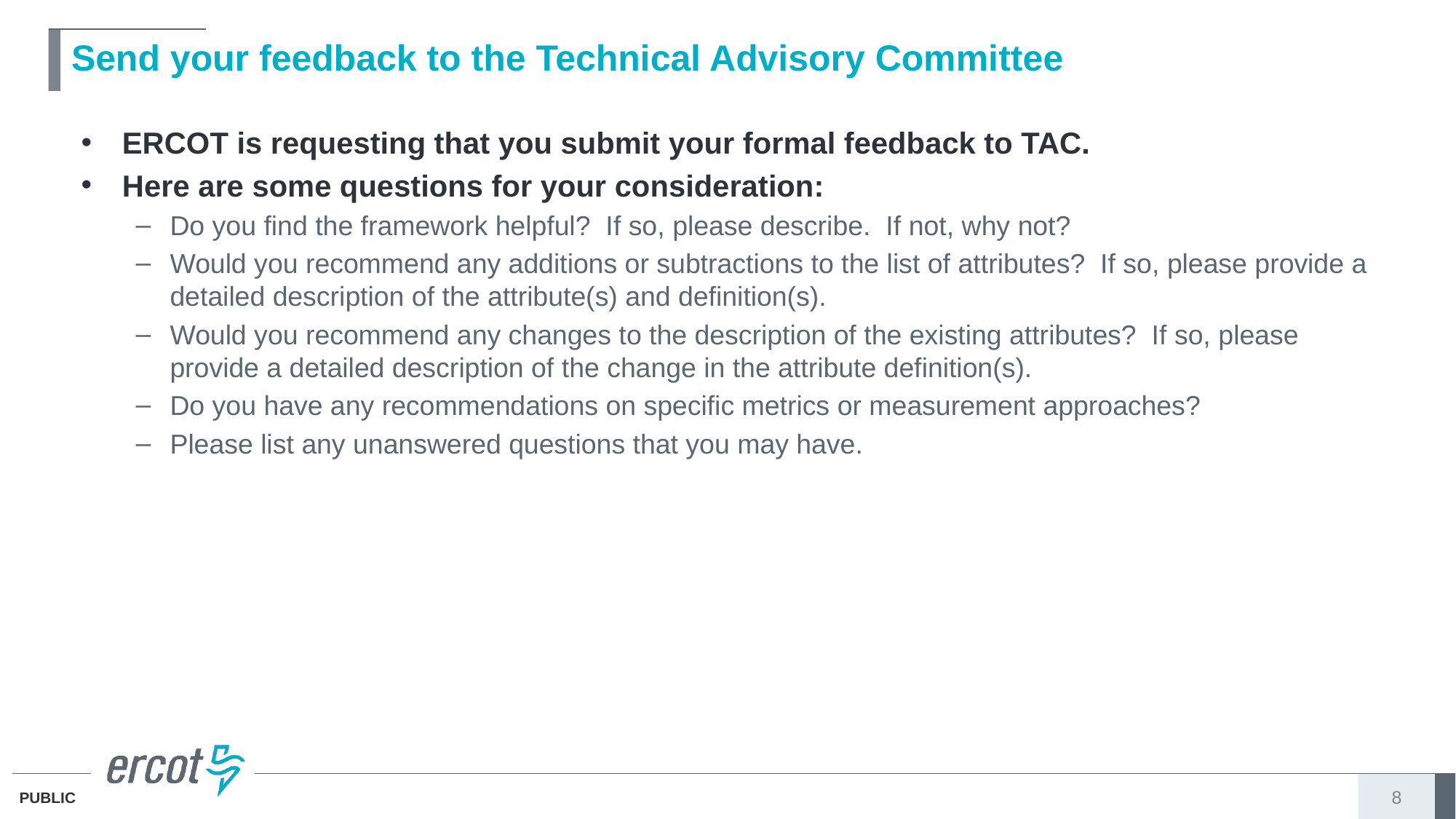

# Send your feedback to the Technical Advisory Committee
ERCOT is requesting that you submit your formal feedback to TAC.
Here are some questions for your consideration:
Do you find the framework helpful?  If so, please describe.  If not, why not?
Would you recommend any additions or subtractions to the list of attributes?  If so, please provide a detailed description of the attribute(s) and definition(s).
Would you recommend any changes to the description of the existing attributes?  If so, please provide a detailed description of the change in the attribute definition(s).
Do you have any recommendations on specific metrics or measurement approaches?
Please list any unanswered questions that you may have.

8